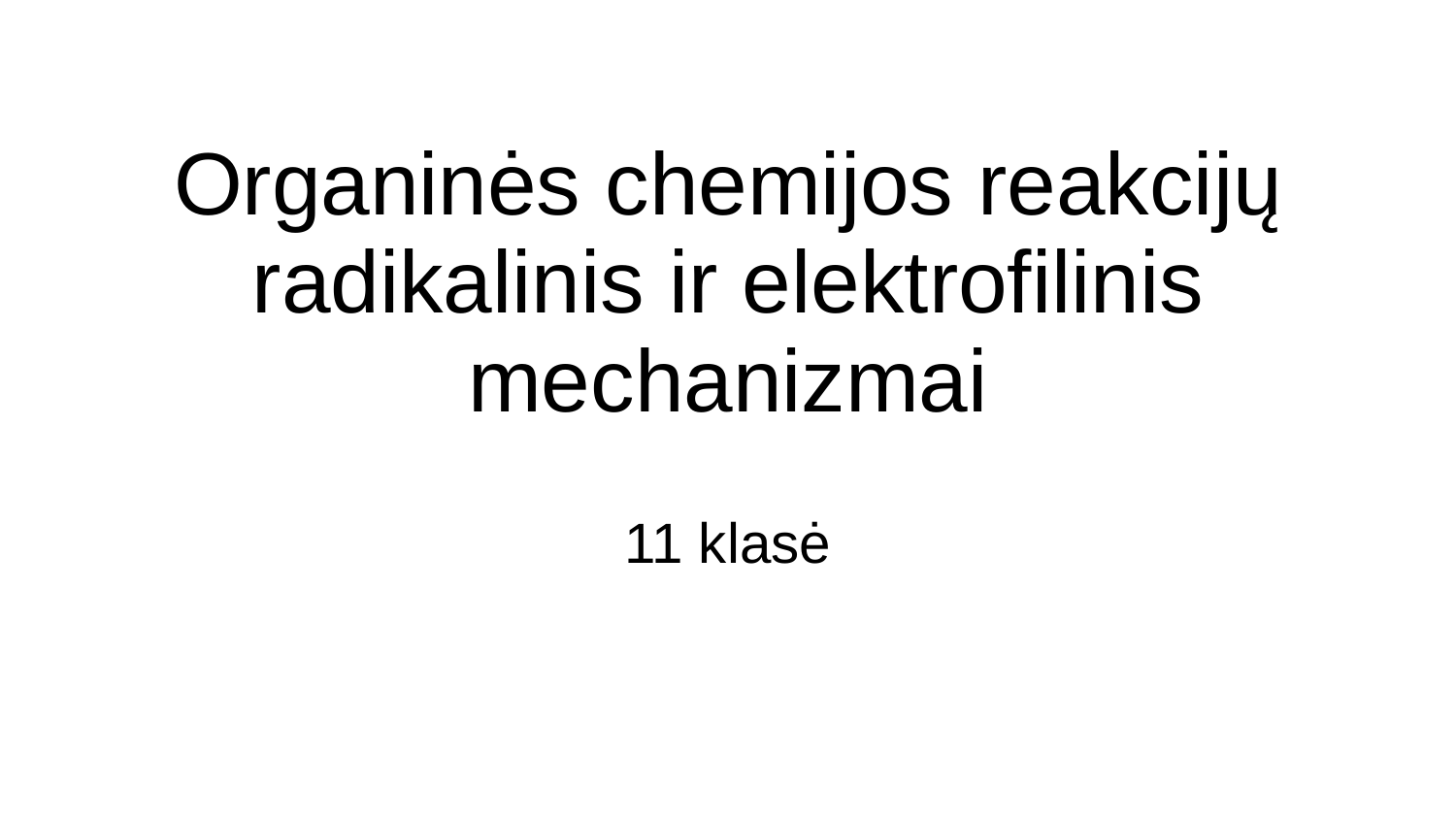

# Organinės chemijos reakcijų radikalinis ir elektrofilinis mechanizmai
11 klasė